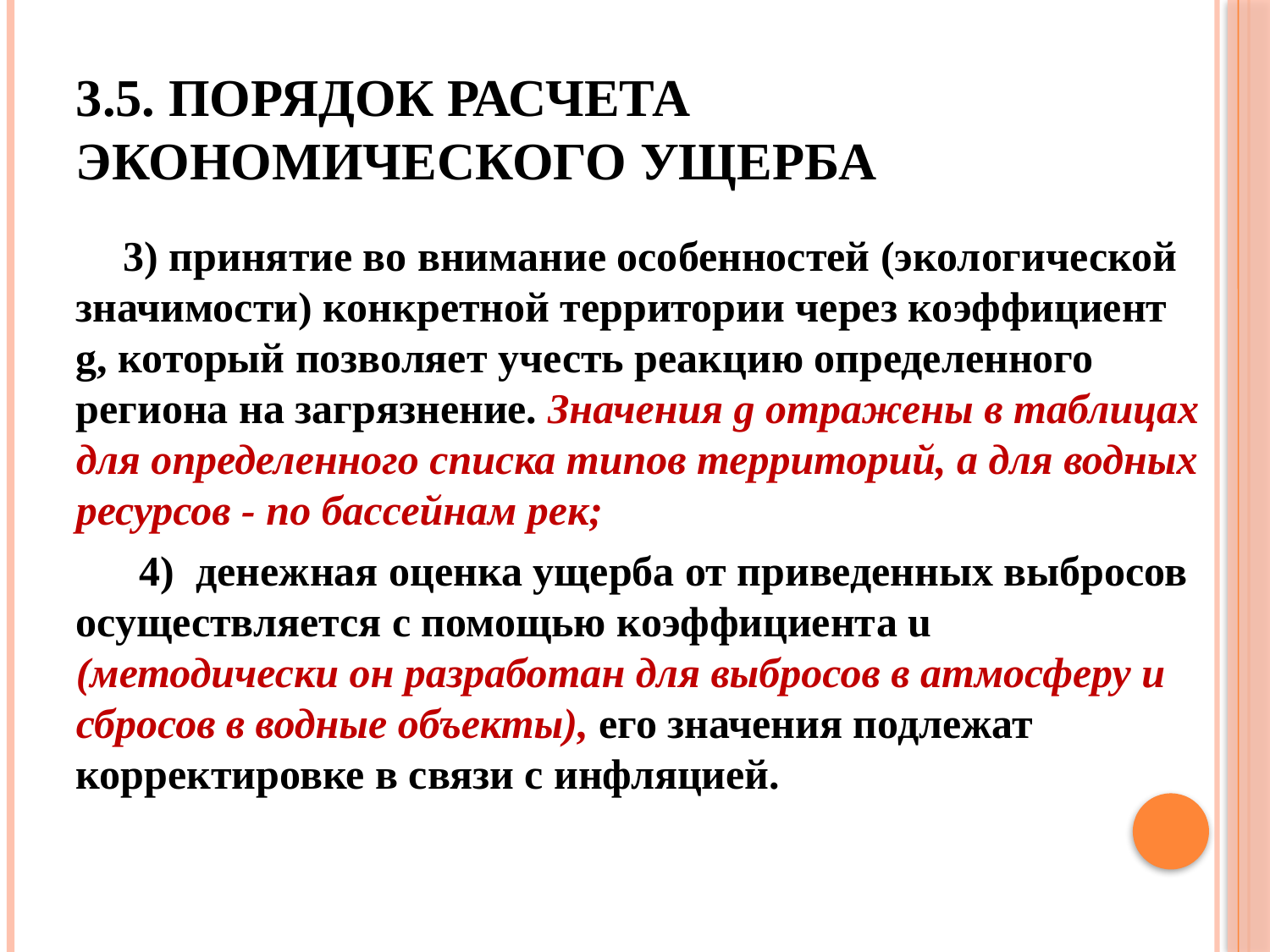

# 3.5. Порядок расчета   экономического ущерба
    3) принятие во внимание особенностей (экологической значимости) конкретной территории через коэффициент g, который позволяет учесть реакцию определенного региона на загрязнение. Значения g отражены в таблицах для определенного списка типов территорий, а для водных ресурсов - по бассейнам рек;
      4)  денежная оценка ущерба от приведенных выбросов осуществляется с помощью коэффициента u (методически он разработан для выбросов в атмосферу и сбросов в водные объекты), его значения подлежат корректировке в связи с инфляцией.